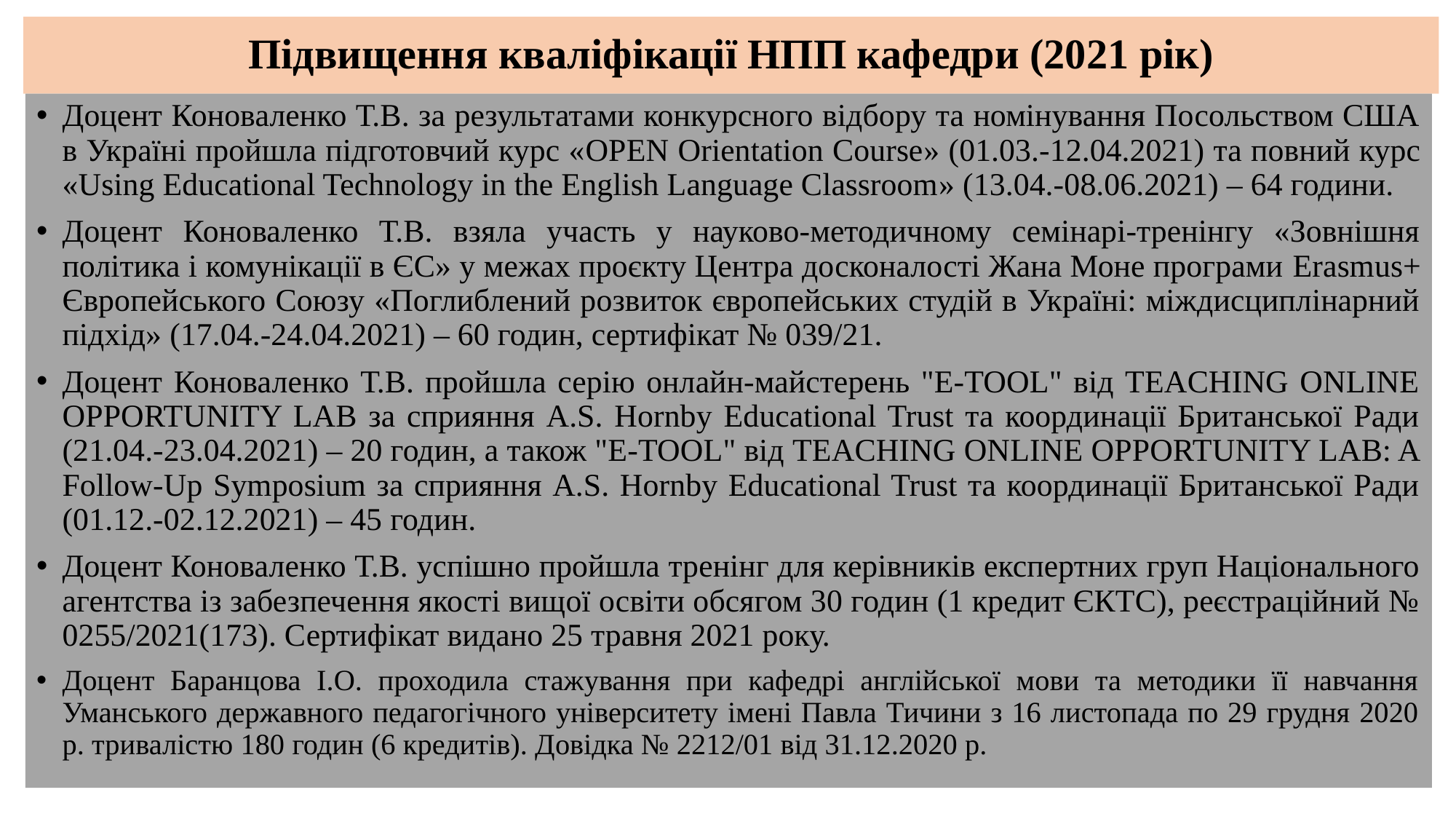

# Підвищення кваліфікації НПП кафедри (2021 рік)
Доцент Коноваленко Т.В. за результатами конкурсного відбору та номінування Посольством США в Україні пройшла підготовчий курс «OPEN Orientation Course» (01.03.-12.04.2021) та повний курс «Using Educational Technology in the English Language Classroom» (13.04.-08.06.2021) – 64 години.
Доцент Коноваленко Т.В. взяла участь у науково-методичному семінарі-тренінгу «Зовнішня політика і комунікації в ЄС» у межах проєкту Центра досконалості Жана Моне програми Erasmus+ Європейського Союзу «Поглиблений розвиток європейських студій в Україні: міждисциплінарний підхід» (17.04.-24.04.2021) – 60 годин, сертифікат № 039/21.
Доцент Коноваленко Т.В. пройшла серію онлайн-майстерень "E-TOOL" від TEACHING ONLINE OPPORTUNITY LAB за сприяння A.S. Hornby Educational Trust та координації Британської Ради (21.04.-23.04.2021) – 20 годин, а також "E-TOOL" від TEACHING ONLINE OPPORTUNITY LAB: A Follow-Up Symposium за сприяння A.S. Hornby Educational Trust та координації Британської Ради (01.12.-02.12.2021) – 45 годин.
Доцент Коноваленко Т.В. успішно пройшла тренінг для керівників експертних груп Національного агентства із забезпечення якості вищої освіти обсягом 30 годин (1 кредит ЄКТС), реєстраційний № 0255/2021(173). Сертифікат видано 25 травня 2021 року.
Доцент Баранцова І.О. проходила стажування при кафедрі англійської мови та методики її навчання Уманського державного педагогічного університету імені Павла Тичини з 16 листопада по 29 грудня 2020 р. тривалістю 180 годин (6 кредитів). Довідка № 2212/01 від 31.12.2020 р.